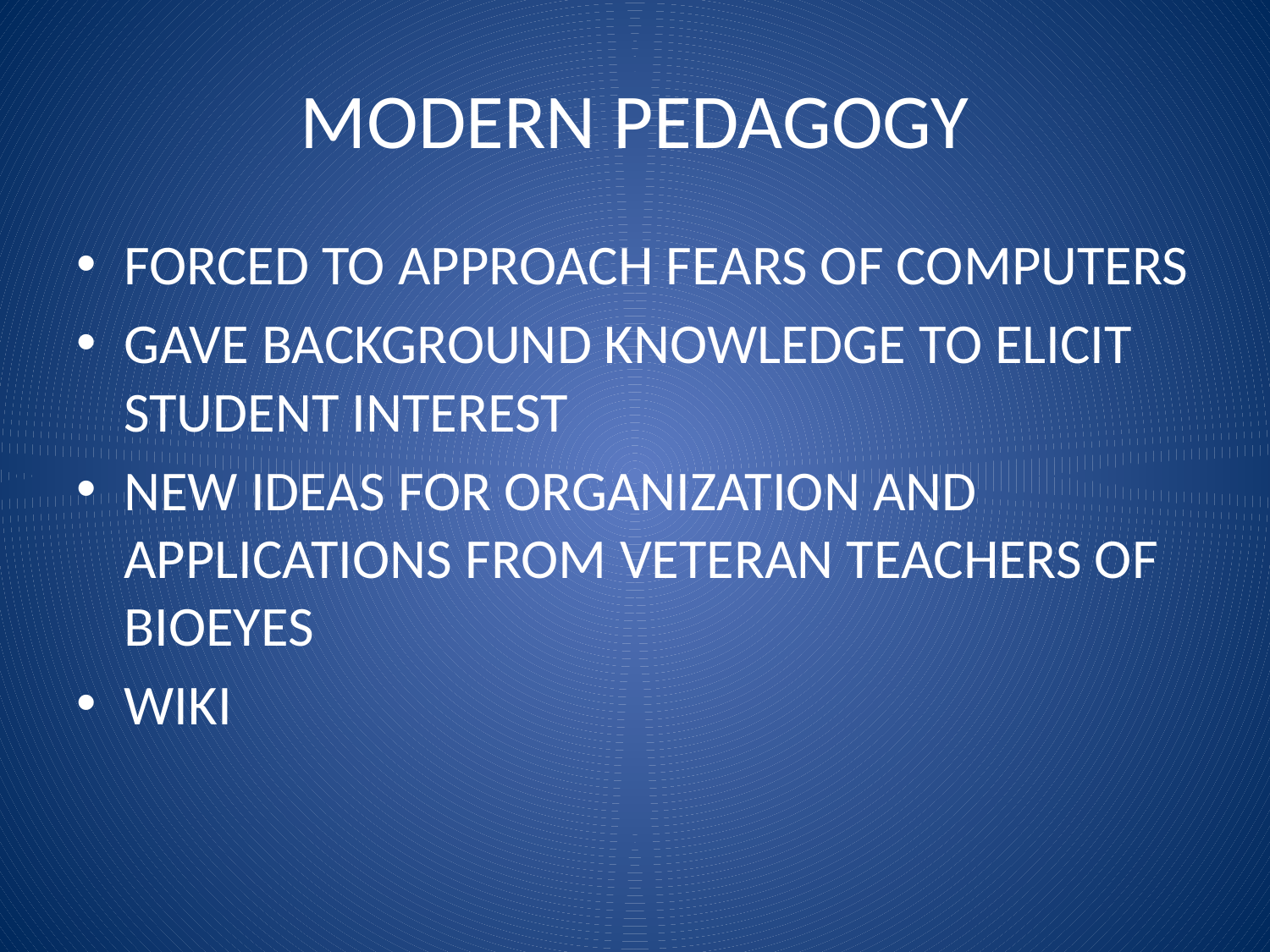

# MODERN PEDAGOGY
FORCED TO APPROACH FEARS OF COMPUTERS
GAVE BACKGROUND KNOWLEDGE TO ELICIT STUDENT INTEREST
NEW IDEAS FOR ORGANIZATION AND APPLICATIONS FROM VETERAN TEACHERS OF BIOEYES
WIKI